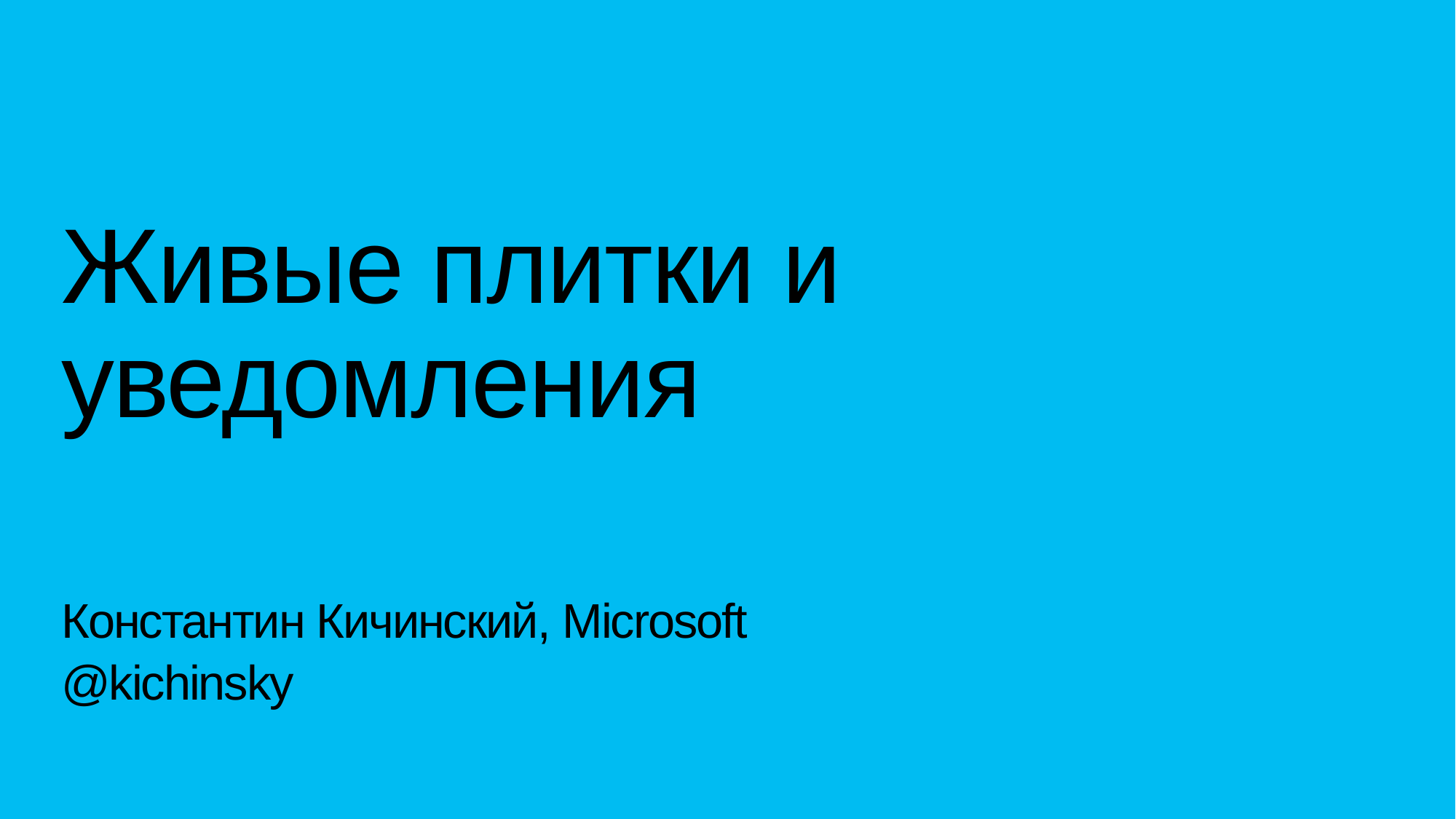

Живые плитки и уведомления
Константин Кичинский, Microsoft
@kichinsky